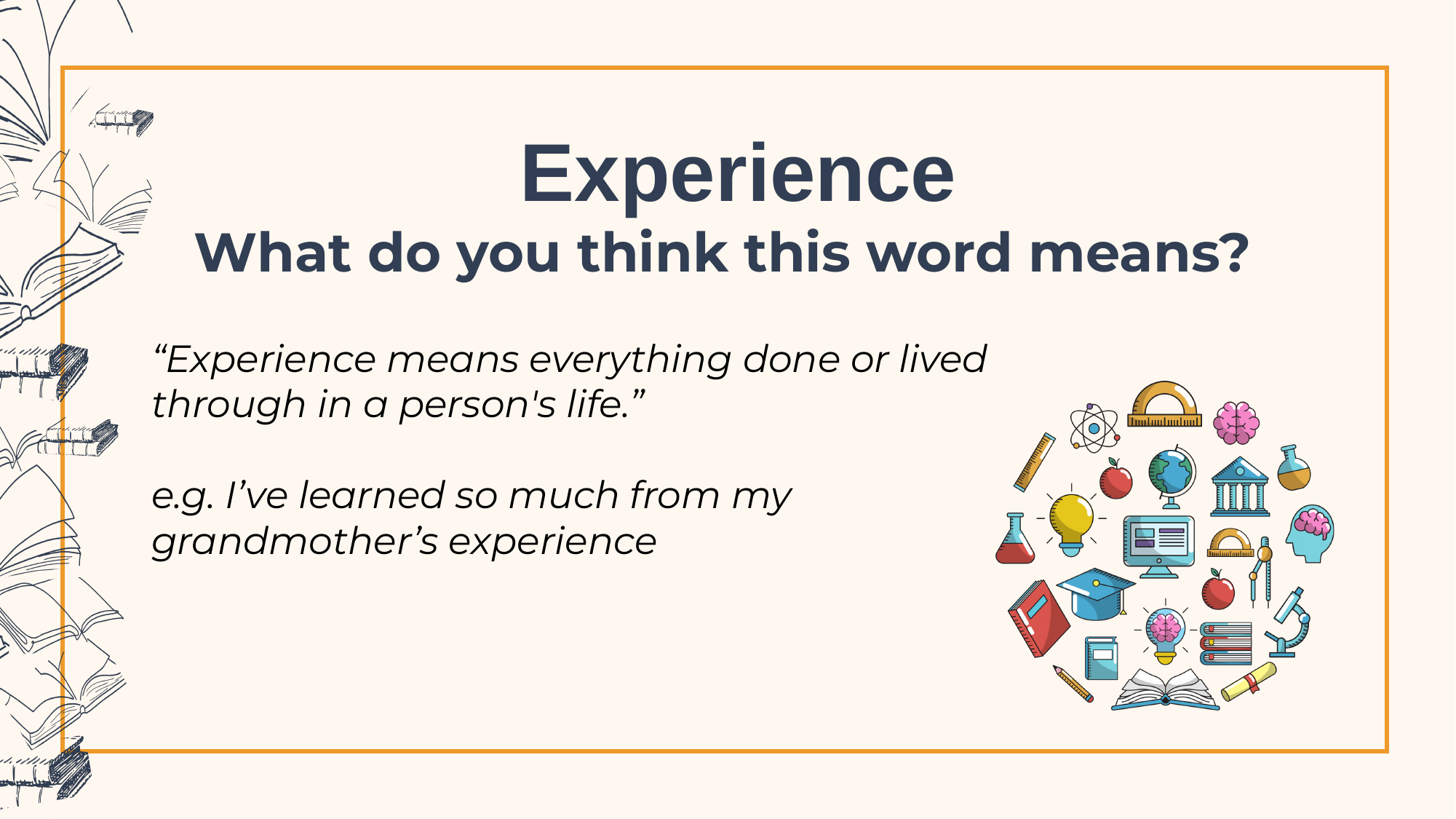

Experience
What do you think this word means?
“Experience means everything done or lived through in a person's life.”

e.g. I’ve learned so much from my grandmother’s experience